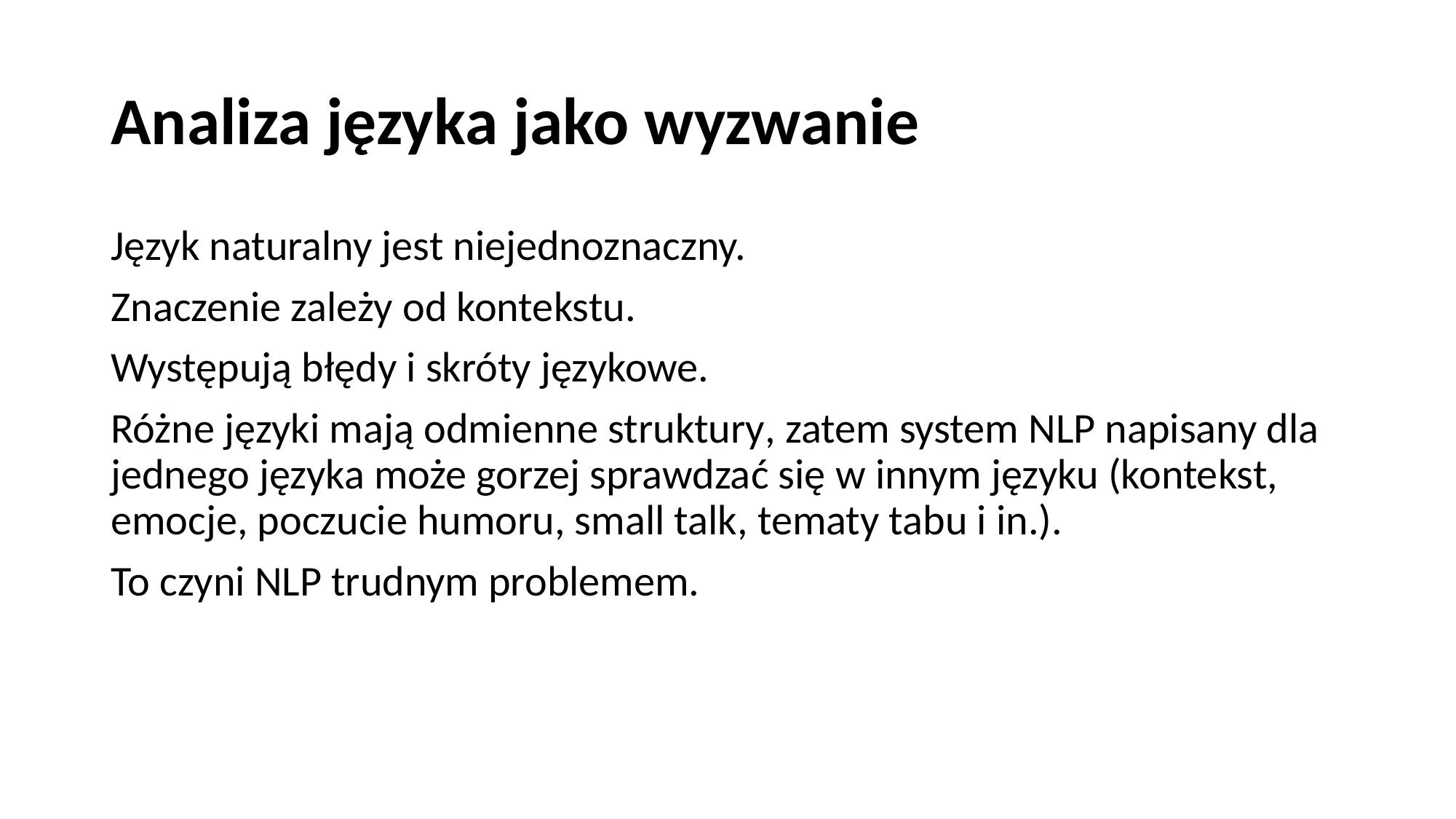

# Analiza języka jako wyzwanie
Język naturalny jest niejednoznaczny.
Znaczenie zależy od kontekstu.
Występują błędy i skróty językowe.
Różne języki mają odmienne struktury, zatem system NLP napisany dla jednego języka może gorzej sprawdzać się w innym języku (kontekst, emocje, poczucie humoru, small talk, tematy tabu i in.).
To czyni NLP trudnym problemem.